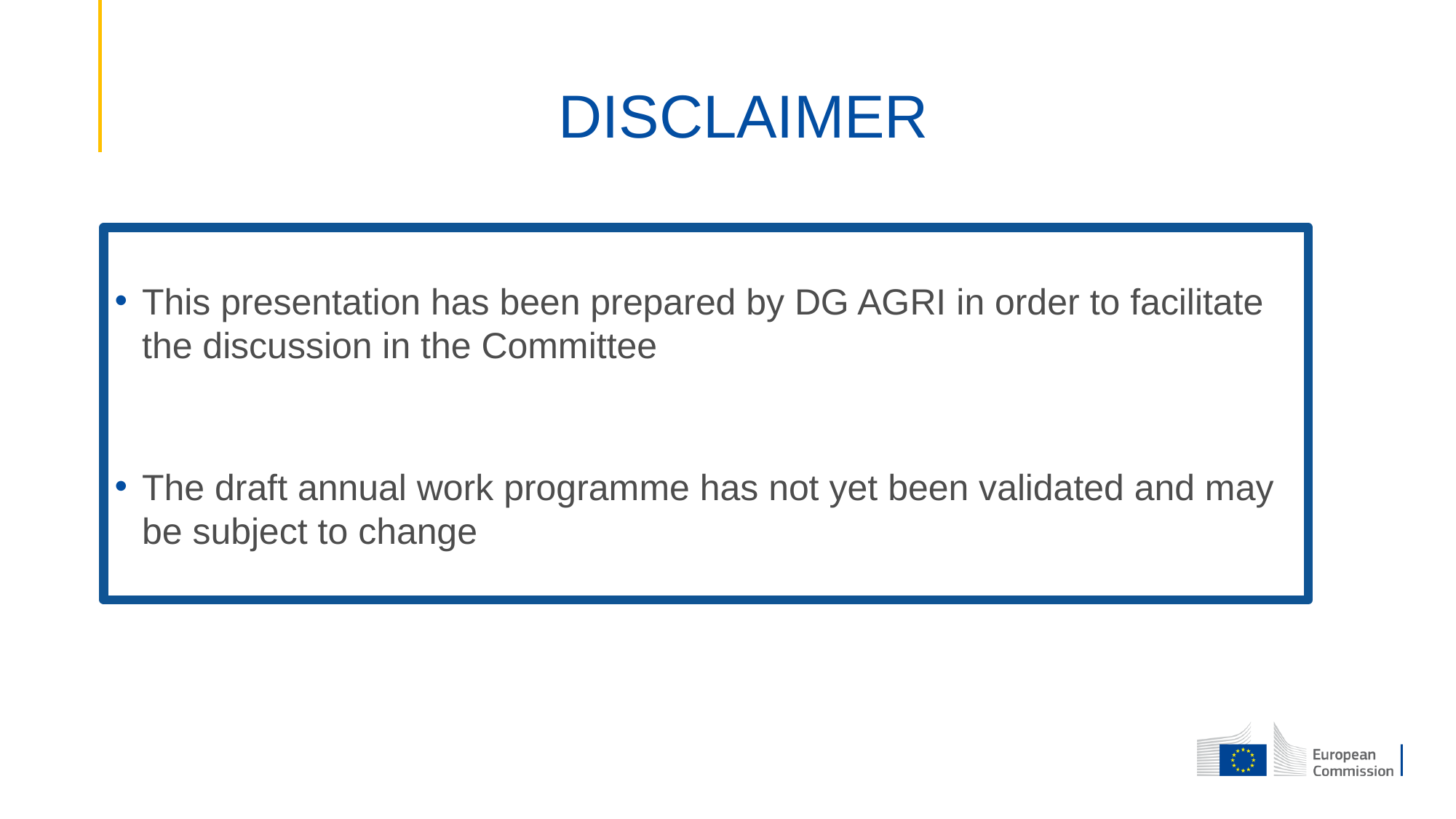

# DISCLAIMER

This presentation has been prepared by DG AGRI in order to facilitate the discussion in the Committee

The draft annual work programme has not yet been validated and may be subject to change